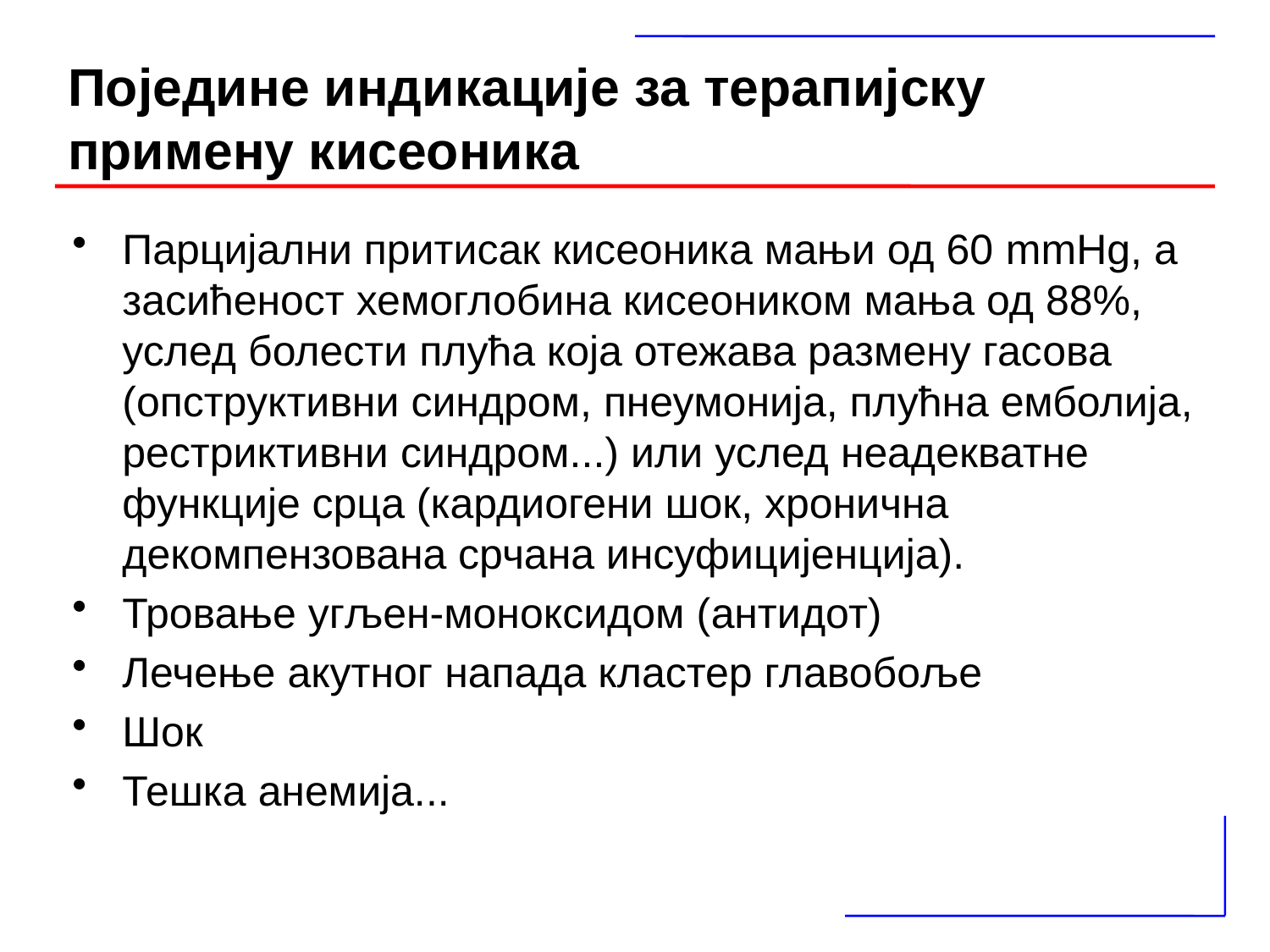

# Поједине индикације за терапијску примену кисеоника
Парцијални притисак кисеоника мањи од 60 mmHg, а засићеност хемоглобина кисеоником мања од 88%, услед болести плућа која отежава размену гасова (опструктивни синдром, пнеумонија, плућна емболија, рестриктивни синдром...) или услед неадекватне функције срца (кардиогени шок, хронична декомпензована срчана инсуфицијенција).
Тровање угљен-моноксидом (антидот)
Лечење акутног напада кластер главобоље
Шок
Тешка анемија...